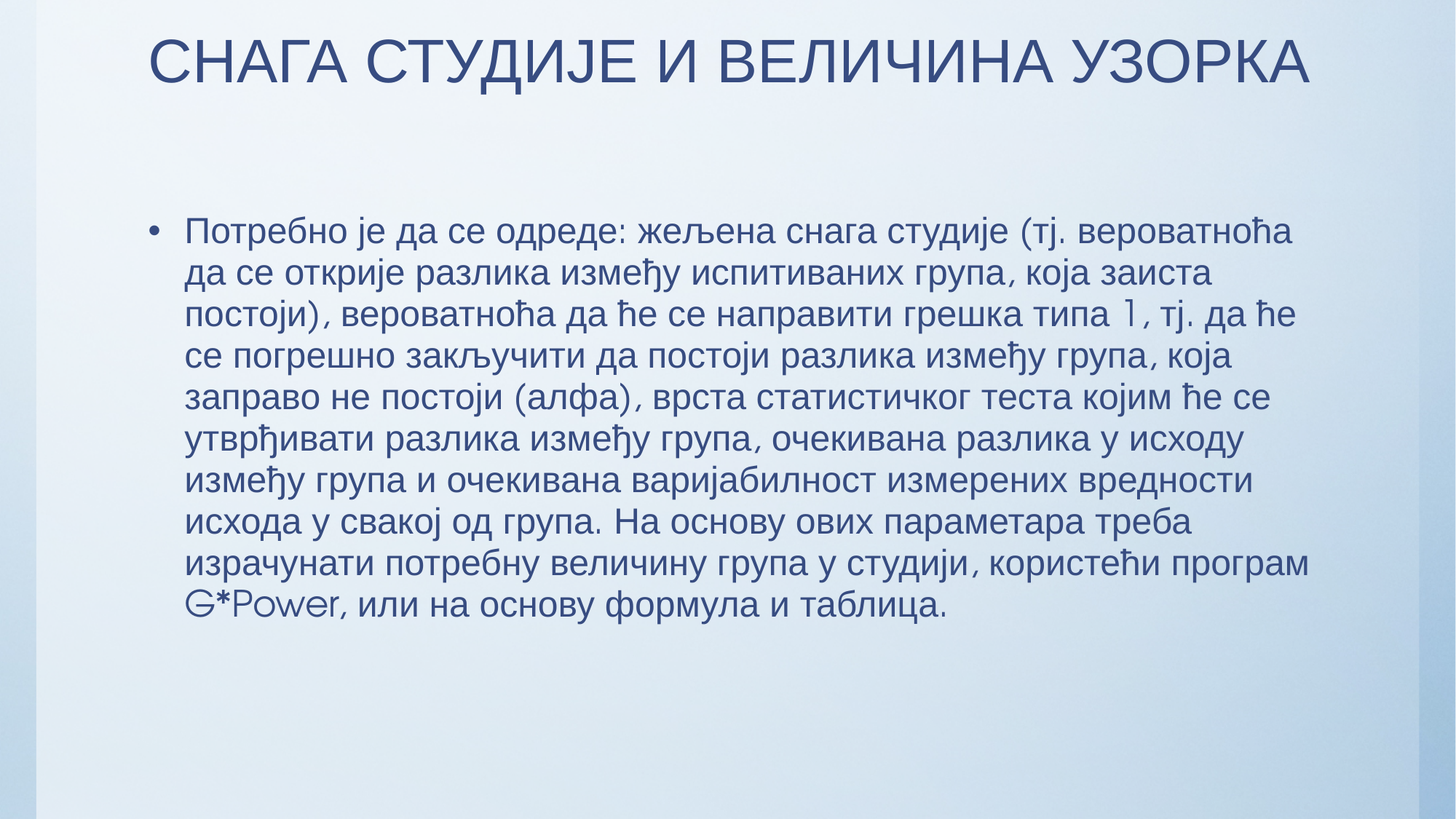

# СНАГА СТУДИЈЕ И ВЕЛИЧИНА УЗОРКА
Потребно је да се одреде: жељена снага студије (тј. вероватноћа да се открије разлика између испитиваних група, која заиста постоји), вероватноћа да ће се направити грешка типа 1, тј. да ће се погрешно закључити да постоји разлика између група, која заправо не постоји (алфа), врста статистичког теста којим ће се утврђивати разлика између група, очекивана разлика у исходу између група и очекивана варијабилност измерених вредности исхода у свакој од група. На основу ових параметара треба израчунати потребну величину група у студији, користећи програм G*Power, или на основу формула и таблица.